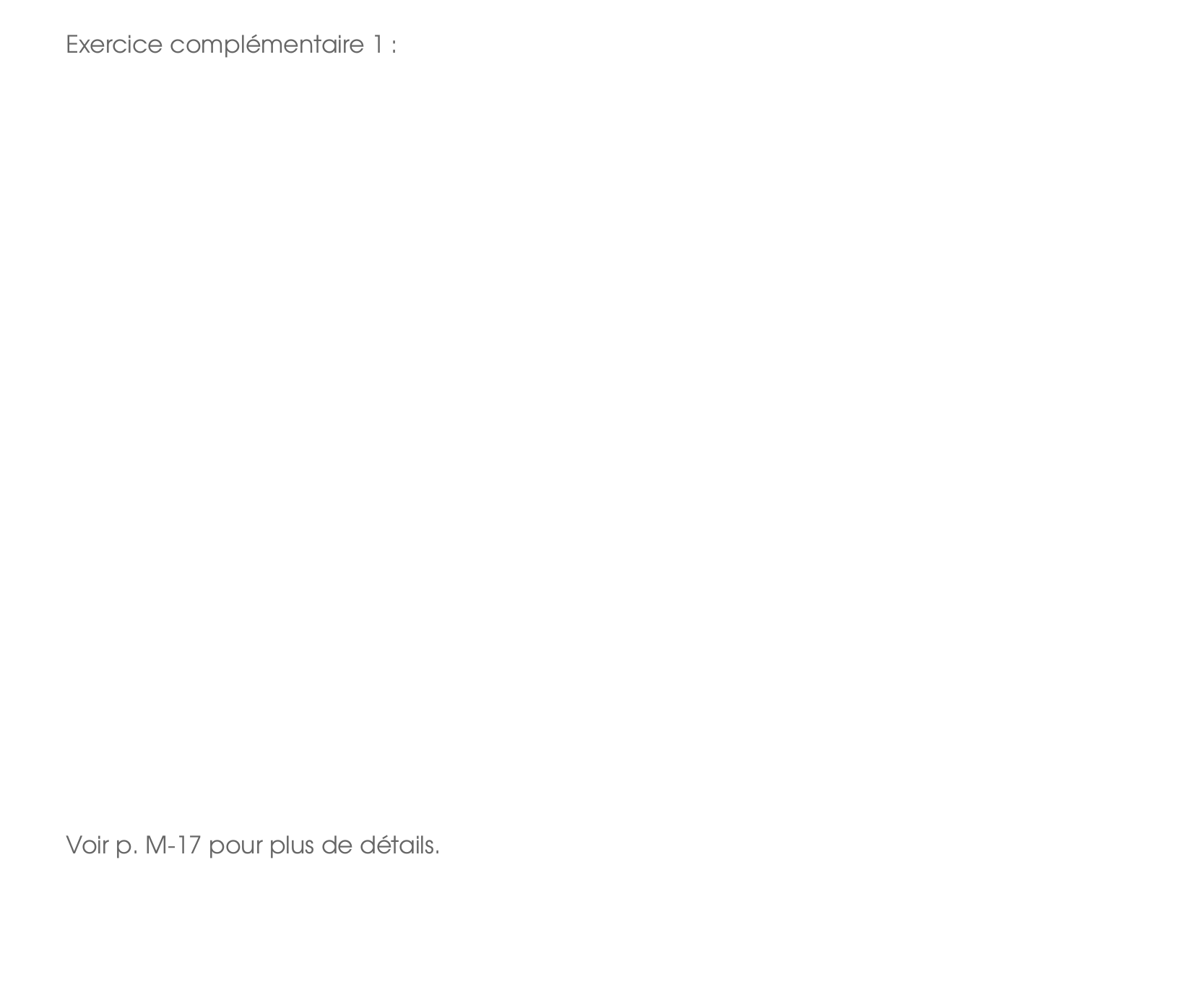

Exercice complémentaire 1 :
Voir p. M-17 pour plus de détails.